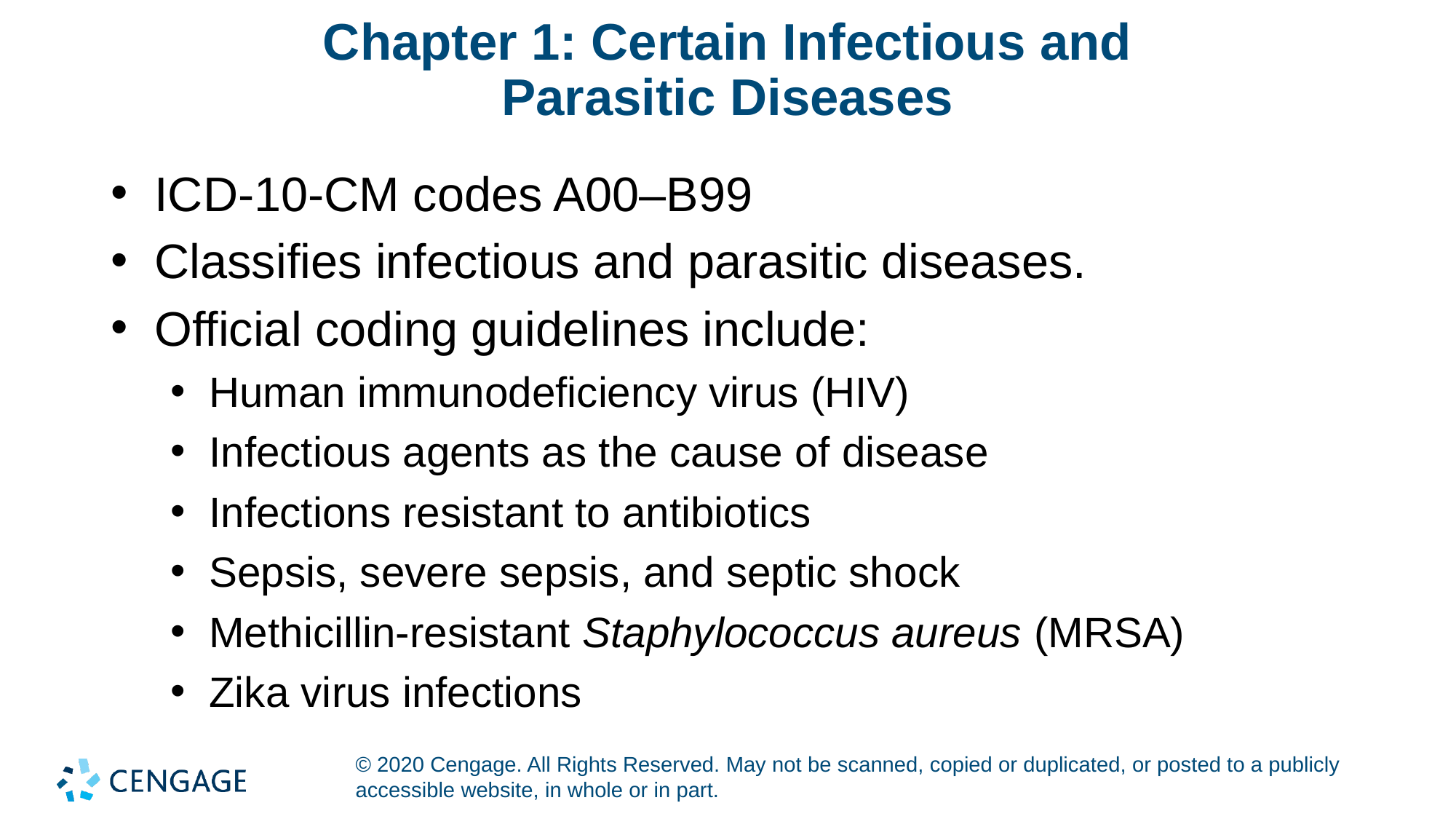

# Chapter 1: Certain Infectious and Parasitic Diseases
ICD-10-CM codes A00–B99
Classifies infectious and parasitic diseases.
Official coding guidelines include:
Human immunodeficiency virus (HIV)
Infectious agents as the cause of disease
Infections resistant to antibiotics
Sepsis, severe sepsis, and septic shock
Methicillin-resistant Staphylococcus aureus (MRSA)
Zika virus infections